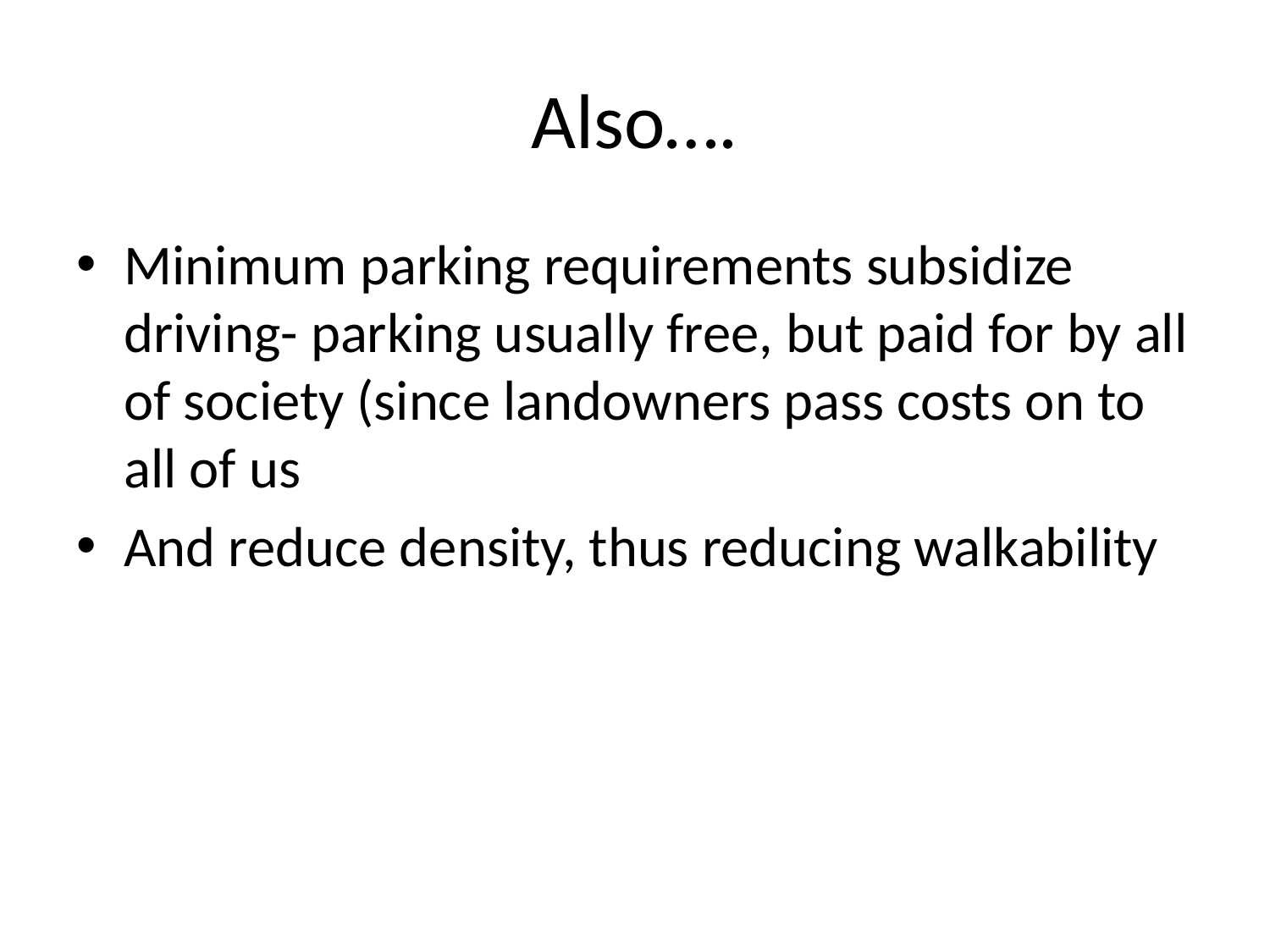

# Also….
Minimum parking requirements subsidize driving- parking usually free, but paid for by all of society (since landowners pass costs on to all of us
And reduce density, thus reducing walkability